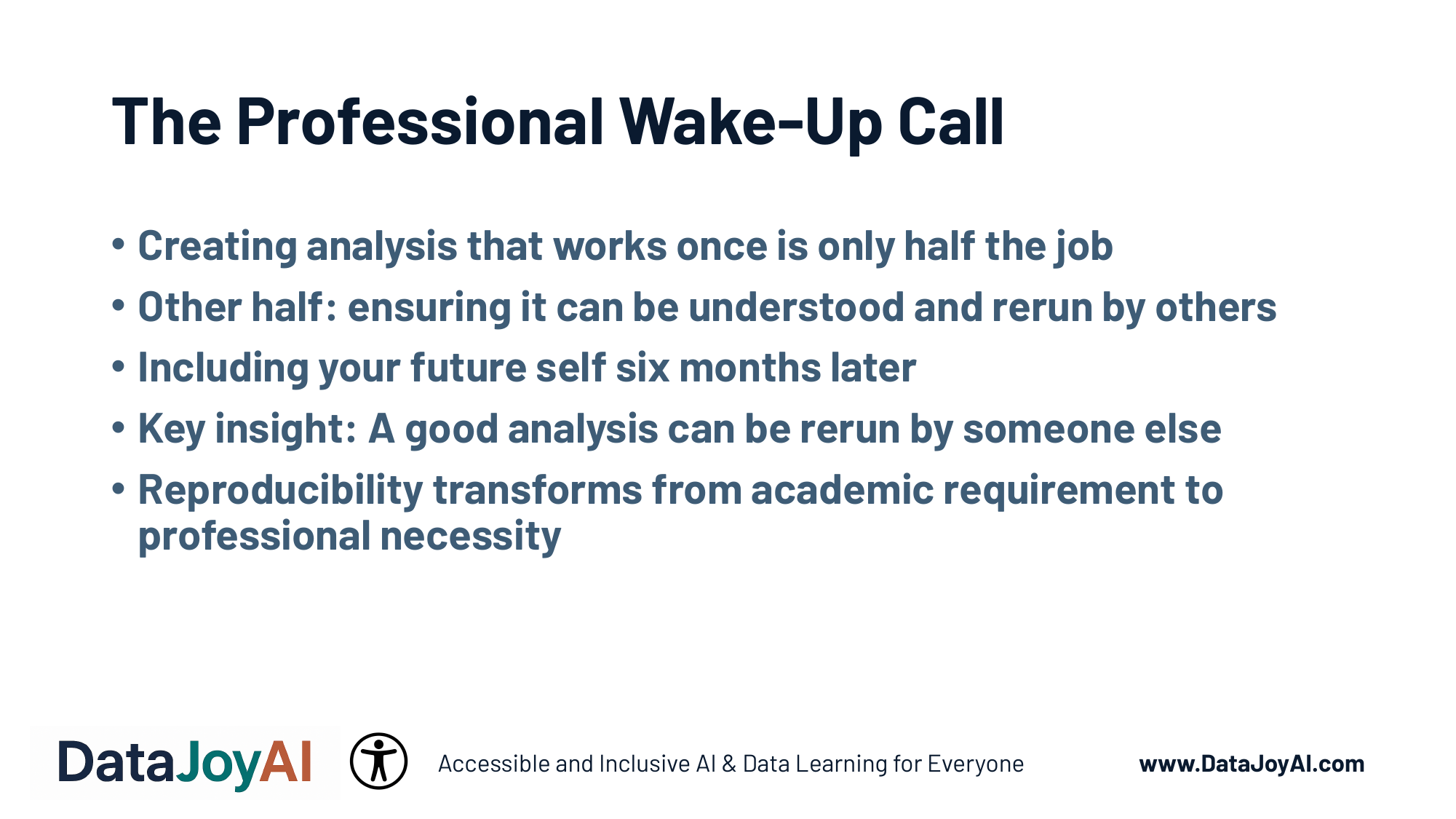

# The Professional Wake-Up Call
Creating analysis that works once is only half the job
Other half: ensuring it can be understood and rerun by others
Including your future self six months later
Key insight: A good analysis can be rerun by someone else
Reproducibility transforms from academic requirement to professional necessity